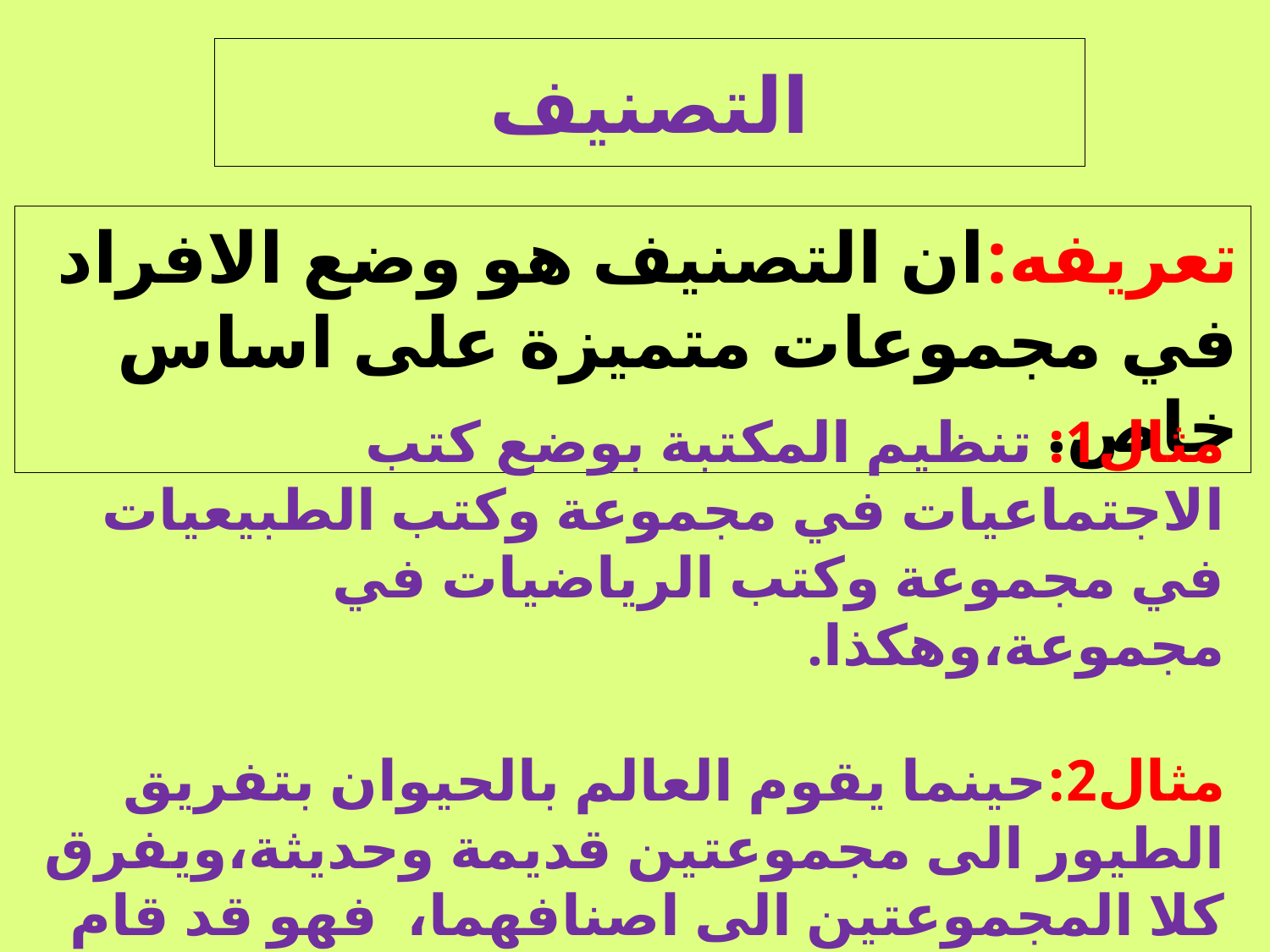

# التصنيف
تعريفه:ان التصنيف هو وضع الافراد في مجموعات متميزة على اساس خاص.
مثال1: تنظيم المكتبة بوضع كتب الاجتماعيات في مجموعة وكتب الطبيعيات في مجموعة وكتب الرياضيات في مجموعة،وهكذا.

مثال2:حينما يقوم العالم بالحيوان بتفريق الطيور الى مجموعتين قديمة وحديثة،ويفرق كلا المجموعتين الى اصنافهما،  فهو قد قام بتصنيف الطيور.